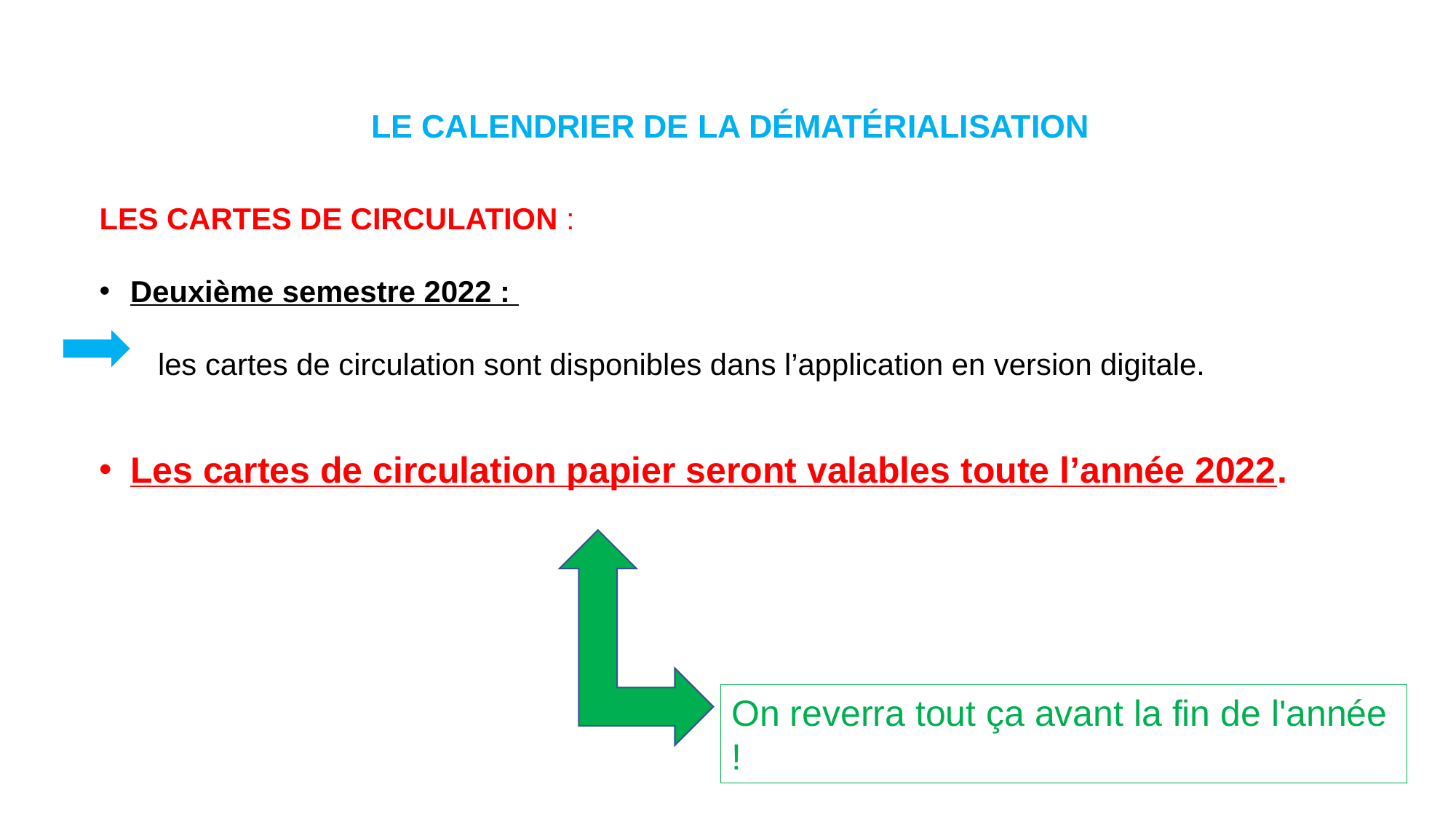

LE CALENDRIER DE LA DÉMATÉRIALISATION
LES CARTES DE CIRCULATION :
Deuxième semestre 2022 :
       les cartes de circulation sont disponibles dans l’application en version digitale.
Les cartes de circulation papier seront valables toute l’année 2022.

On reverra tout ça avant la fin de l'année !